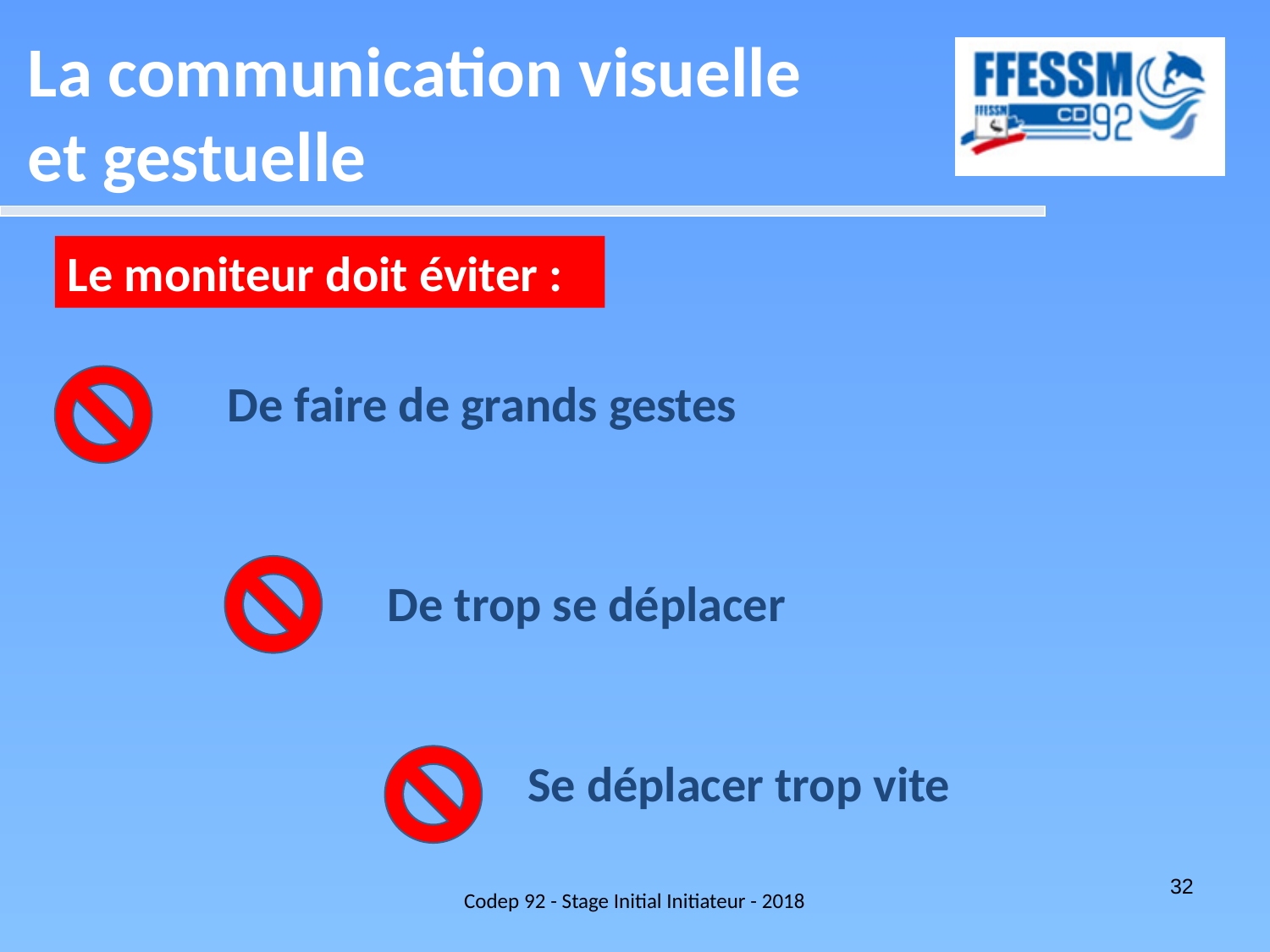

La communication visuelle
et gestuelle
Le moniteur doit éviter :

De faire de grands gestes

De trop se déplacer

Se déplacer trop vite
Codep 92 - Stage Initial Initiateur - 2018
32